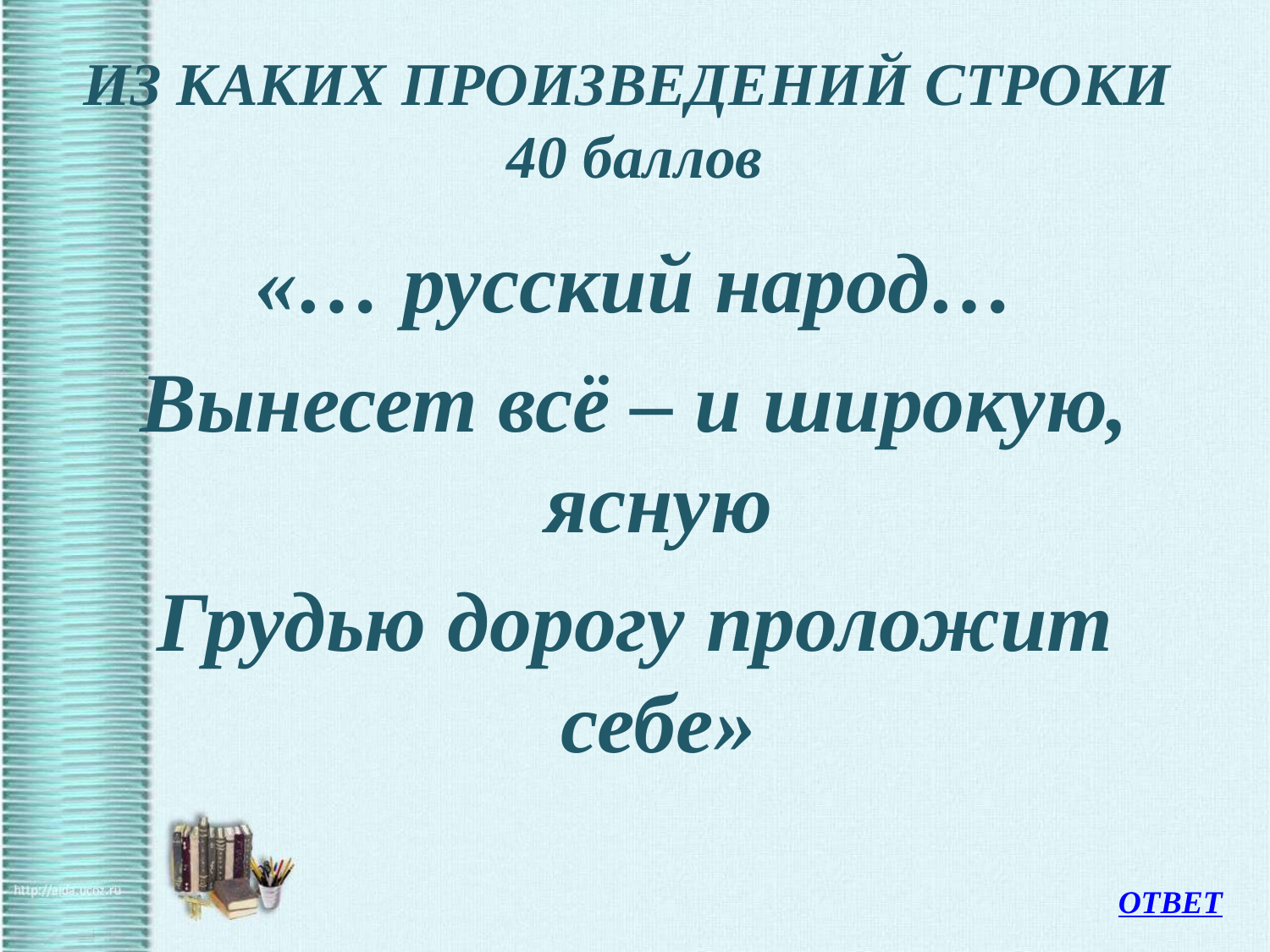

# ИЗ КАКИХ ПРОИЗВЕДЕНИЙ СТРОКИ  40 баллов
«… русский народ…
Вынесет всё – и широкую, ясную
Грудью дорогу проложит себе»
ОТВЕТ